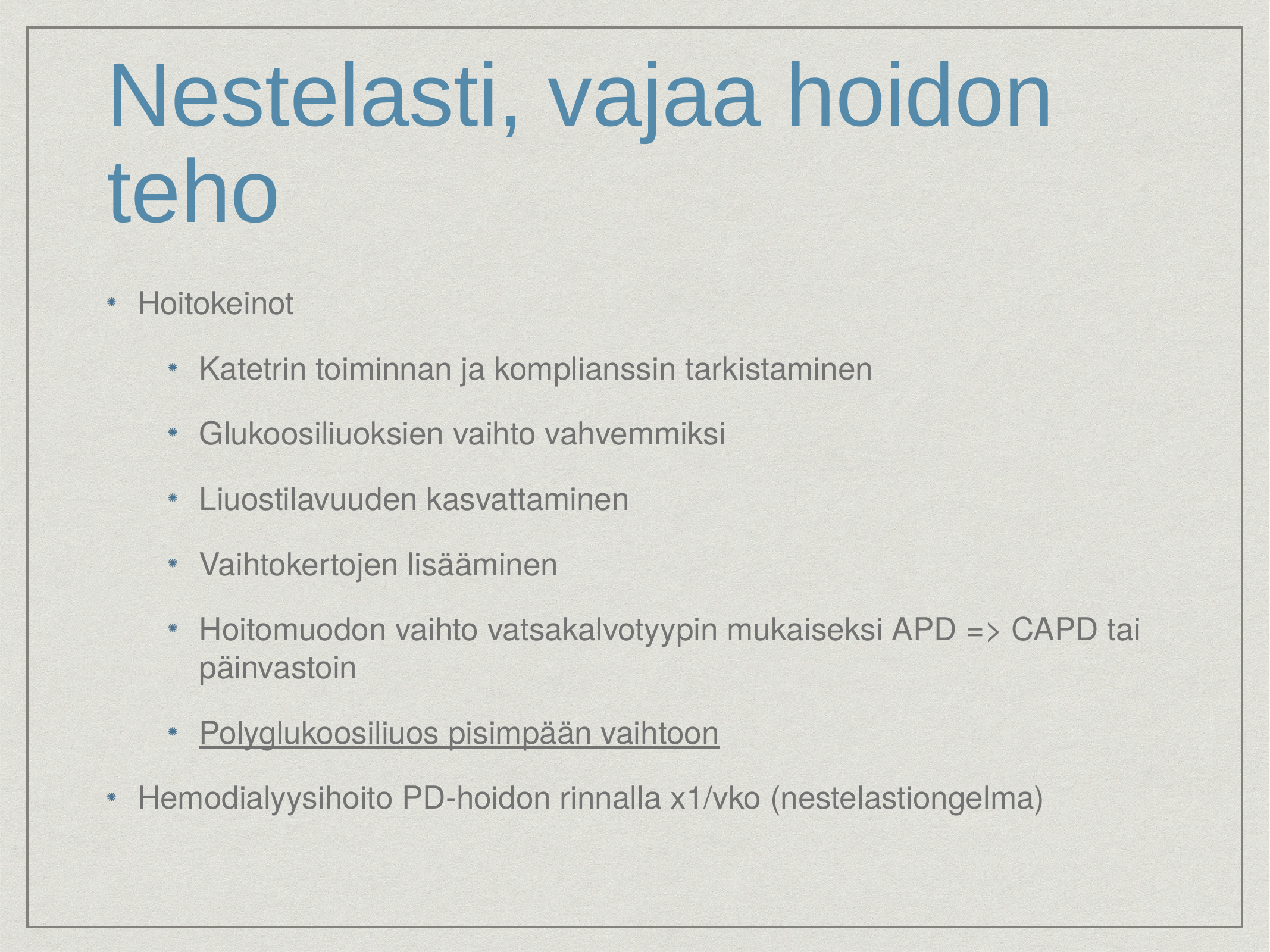

# Nestelasti, vajaa hoidon teho
Hoitokeinot
Katetrin toiminnan ja komplianssin tarkistaminen
Glukoosiliuoksien vaihto vahvemmiksi
Liuostilavuuden kasvattaminen
Vaihtokertojen lisääminen
Hoitomuodon vaihto vatsakalvotyypin mukaiseksi APD => CAPD tai päinvastoin
Polyglukoosiliuos pisimpään vaihtoon
Hemodialyysihoito PD-hoidon rinnalla x1/vko (nestelastiongelma)